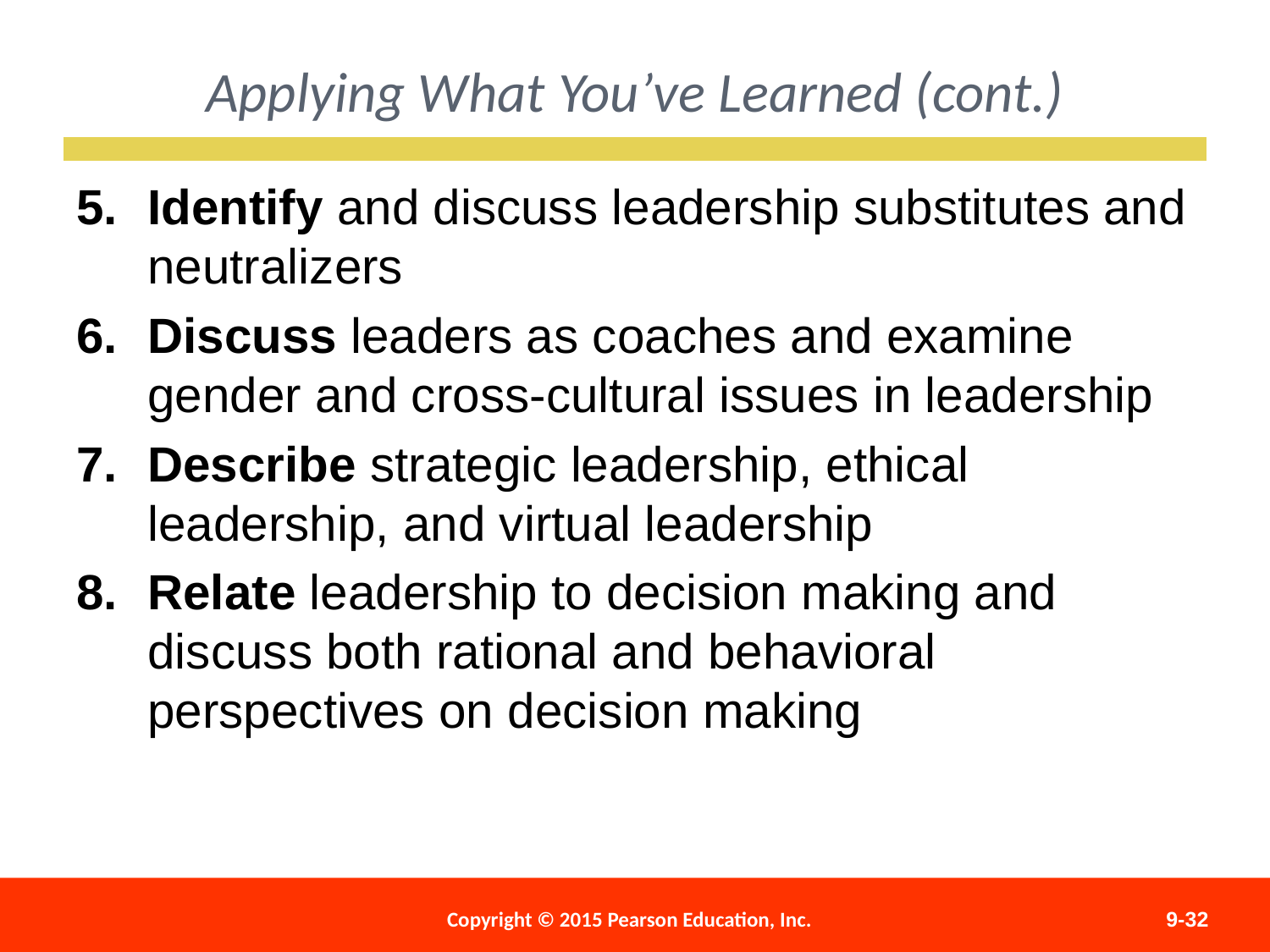

Applying What You’ve Learned (cont.)
Identify and discuss leadership substitutes and neutralizers
Discuss leaders as coaches and examine gender and cross-cultural issues in leadership
Describe strategic leadership, ethical  leadership, and virtual leadership
Relate leadership to decision making and discuss both rational and behavioral perspectives on decision making